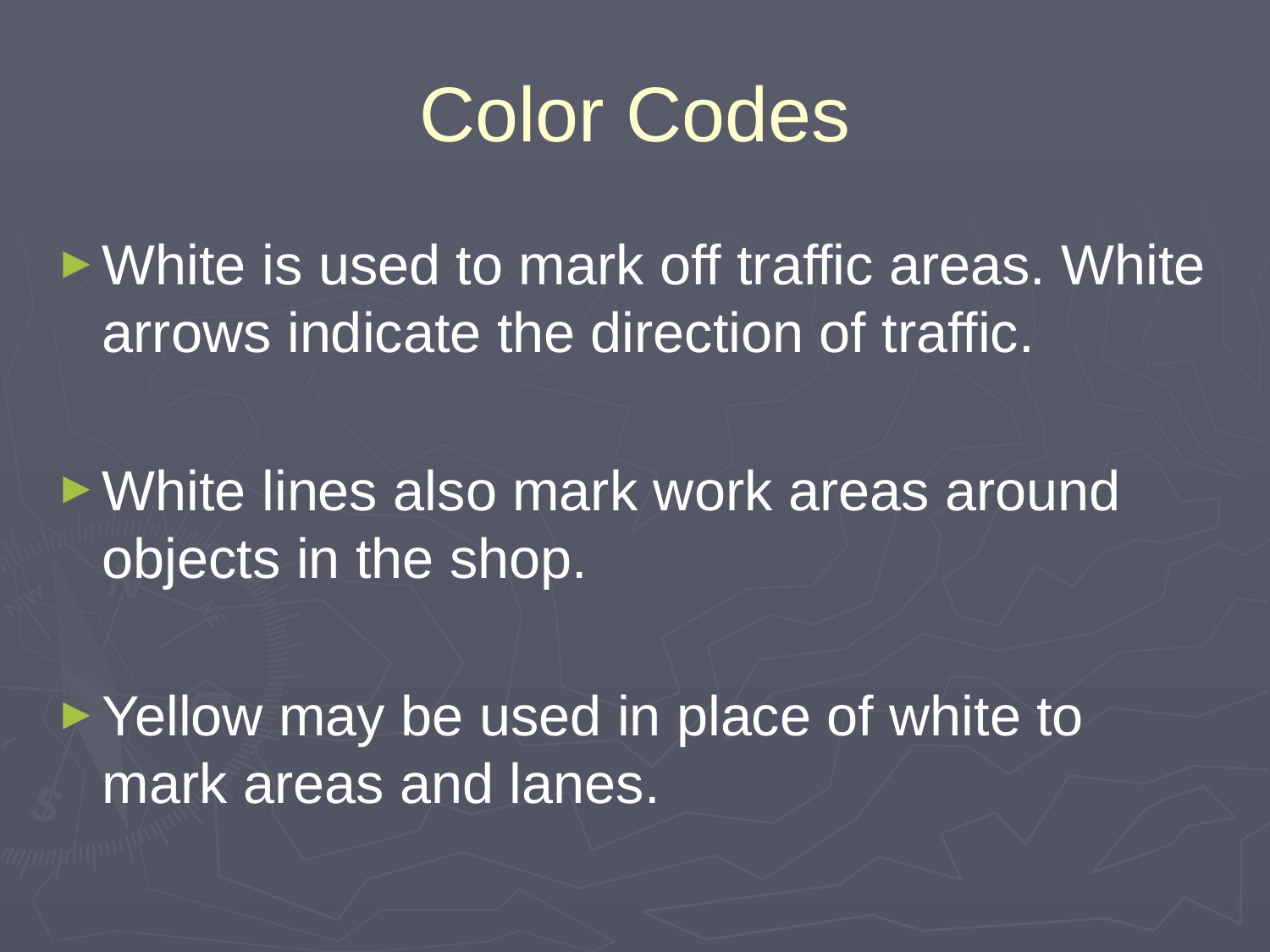

# Color Codes
White is used to mark off traffic areas. White arrows indicate the direction of traffic.

White lines also mark work areas around objects in the shop.

Yellow may be used in place of white to mark areas and lanes.